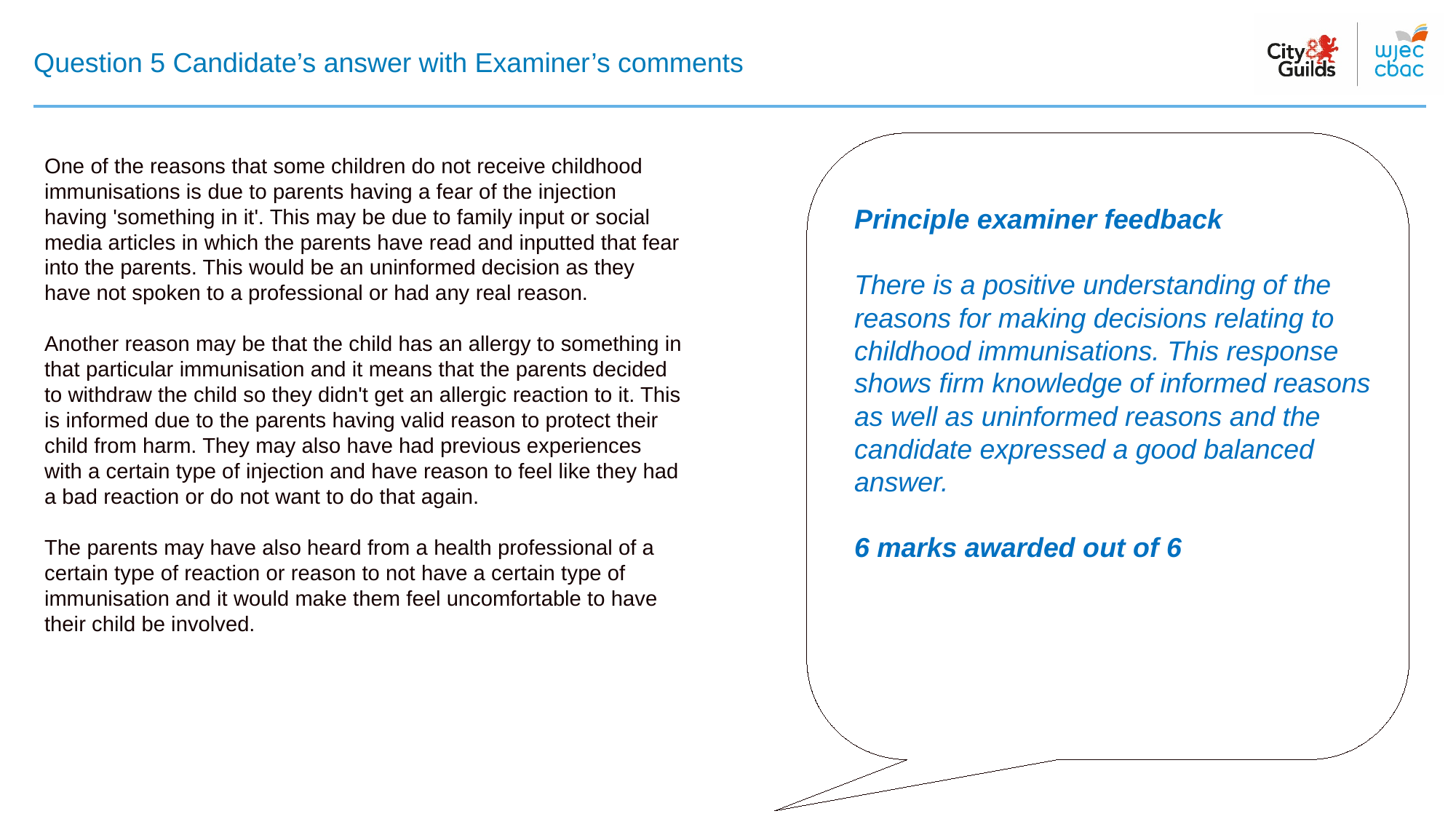

# Question 5 Candidate’s answer with Examiner’s comments

One of the reasons that some children do not receive childhood immunisations is due to parents having a fear of the injection having 'something in it'. This may be due to family input or social media articles in which the parents have read and inputted that fear into the parents. This would be an uninformed decision as they have not spoken to a professional or had any real reason.

Another reason may be that the child has an allergy to something in that particular immunisation and it means that the parents decided to withdraw the child so they didn't get an allergic reaction to it. This is informed due to the parents having valid reason to protect their child from harm. They may also have had previous experiences with a certain type of injection and have reason to feel like they had a bad reaction or do not want to do that again.

The parents may have also heard from a health professional of a certain type of reaction or reason to not have a certain type of immunisation and it would make them feel uncomfortable to have their child be involved.

Principle examiner feedback​
​
There is a positive understanding of the reasons for making decisions relating to childhood immunisations. This response shows firm knowledge of informed reasons as well as uninformed reasons and the candidate expressed a good balanced answer.

6 marks awarded out of 6